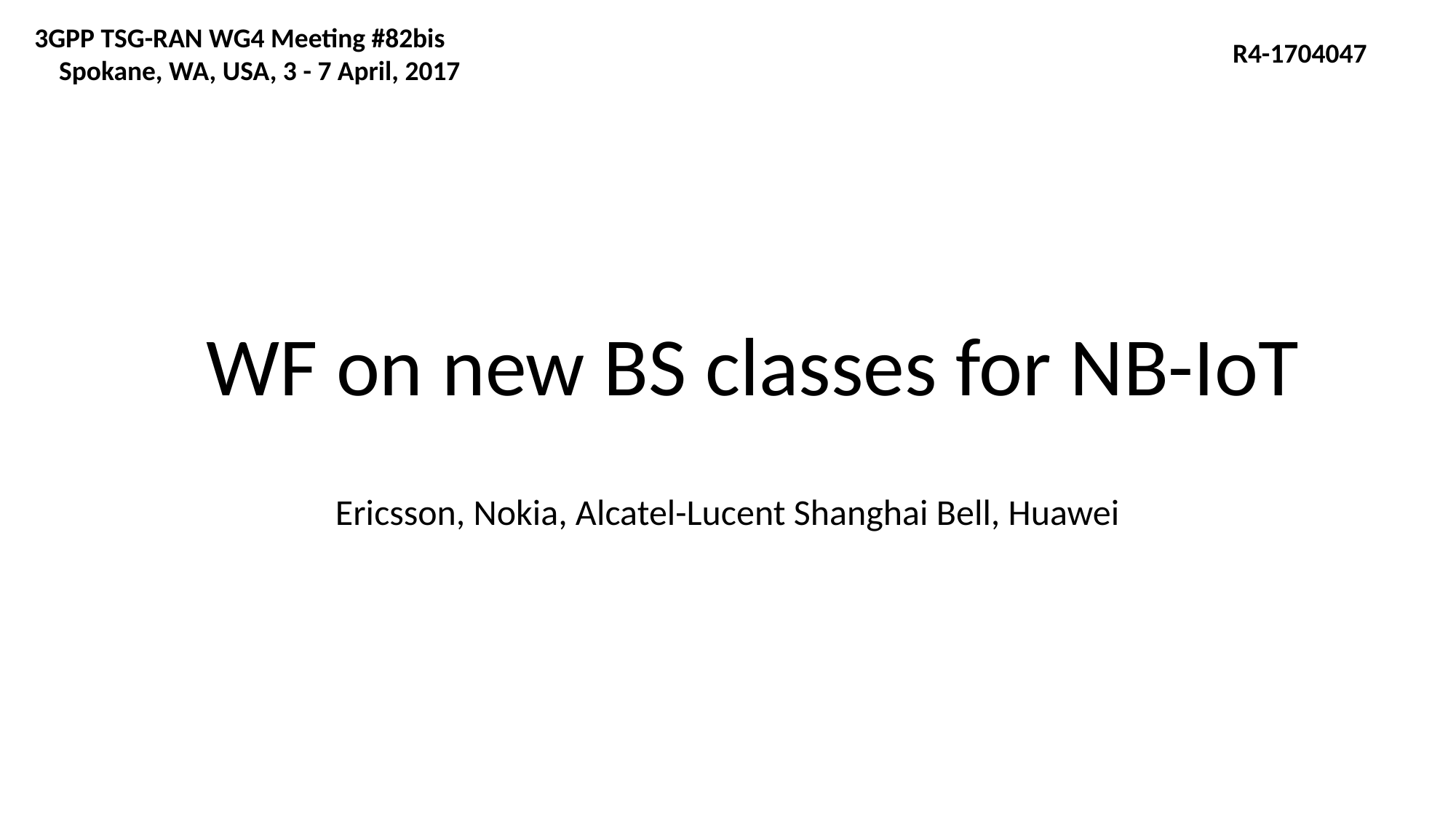

3GPP TSG-RAN WG4 Meeting #82bis                                                    Spokane, WA, USA, 3 - 7 April, 2017

R4-1704047
# WF on new BS classes for NB-IoT
Ericsson, Nokia, Alcatel-Lucent Shanghai Bell, Huawei